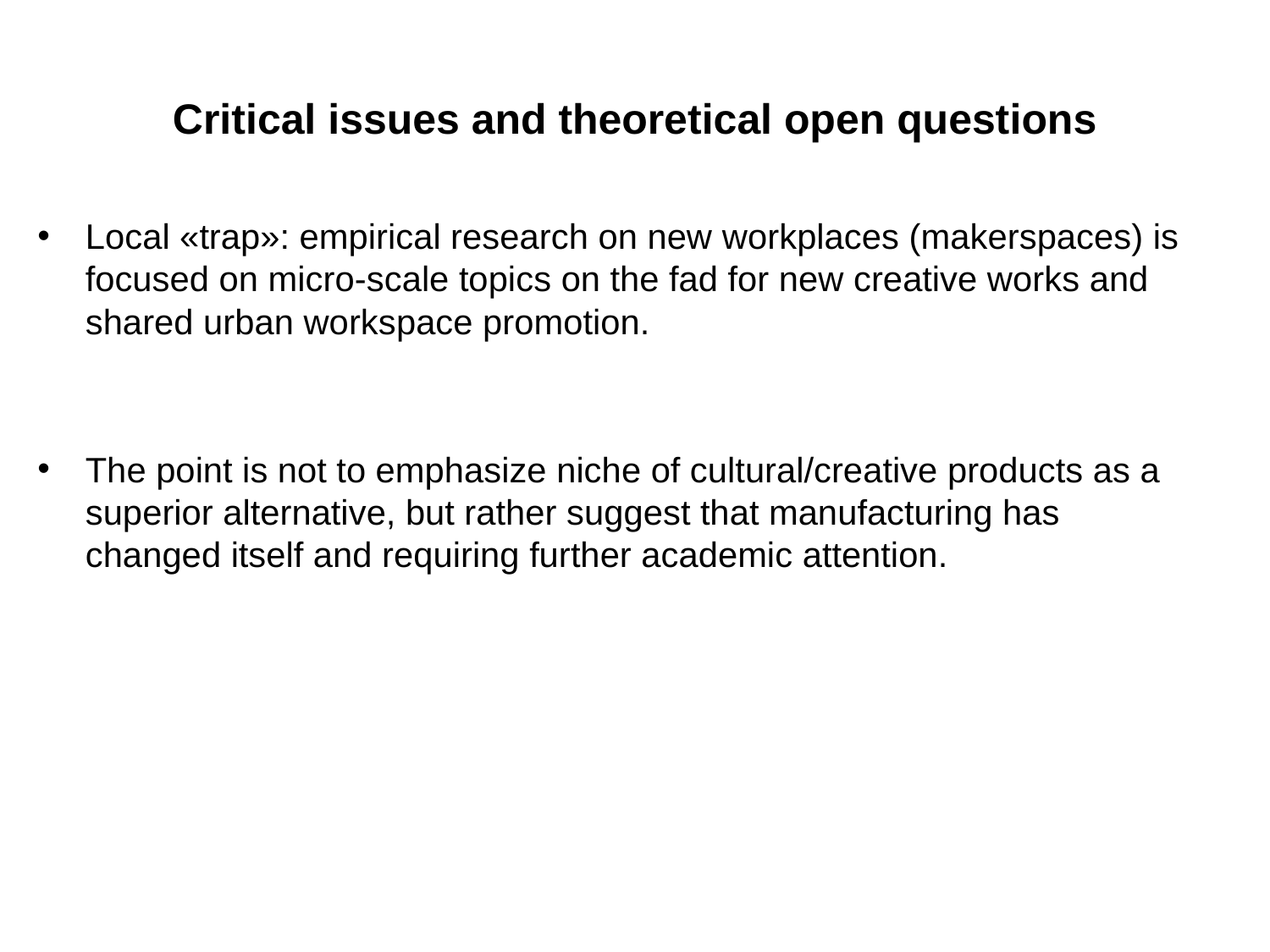

# Critical issues and theoretical open questions
Local «trap»: empirical research on new workplaces (makerspaces) is focused on micro-scale topics on the fad for new creative works and shared urban workspace promotion.

The point is not to emphasize niche of cultural/creative products as a superior alternative, but rather suggest that manufacturing has changed itself and requiring further academic attention.